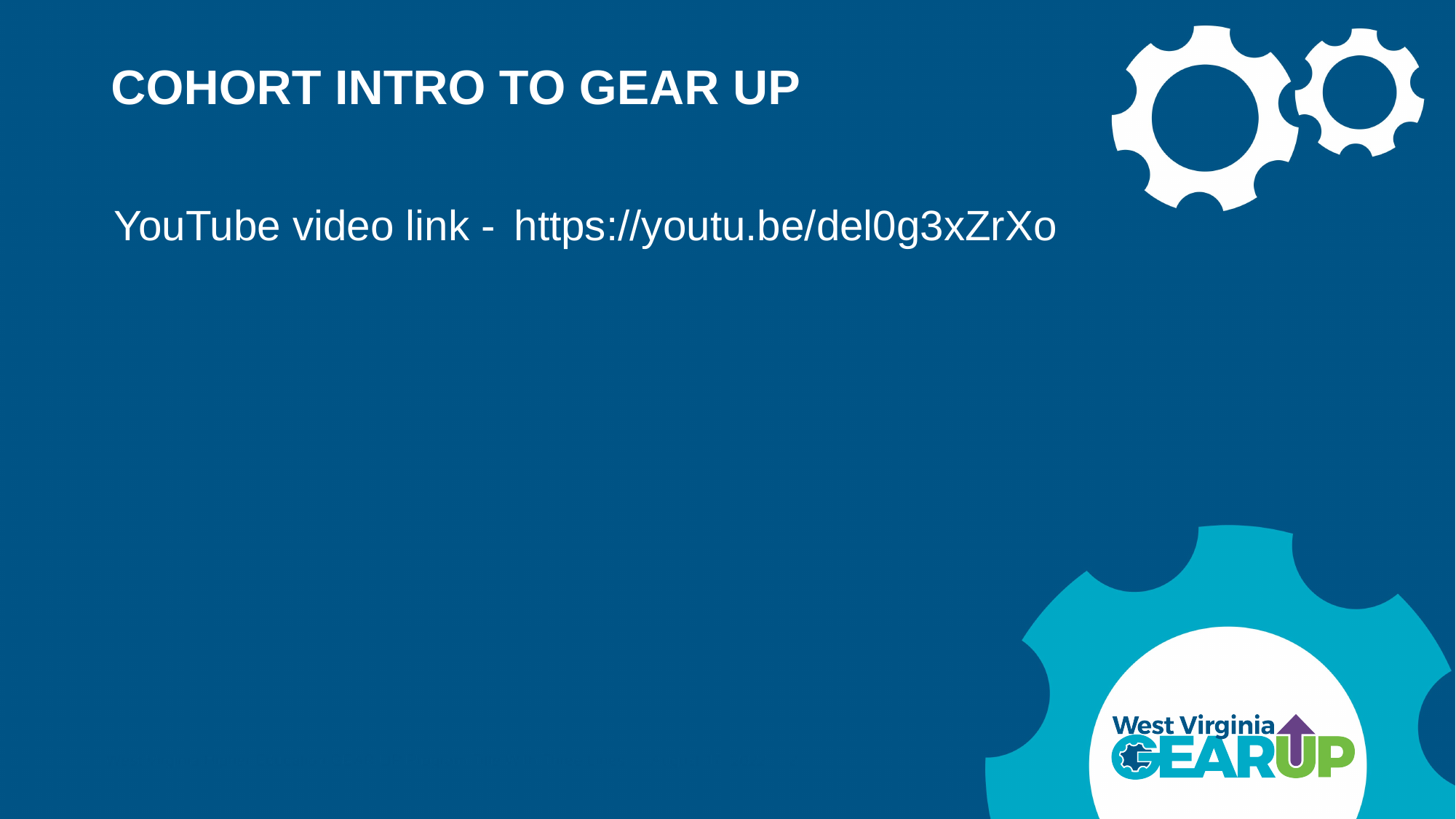

# COHORT INTRO TO GEAR UP
YouTube video link -  https://youtu.be/del0g3xZrXo